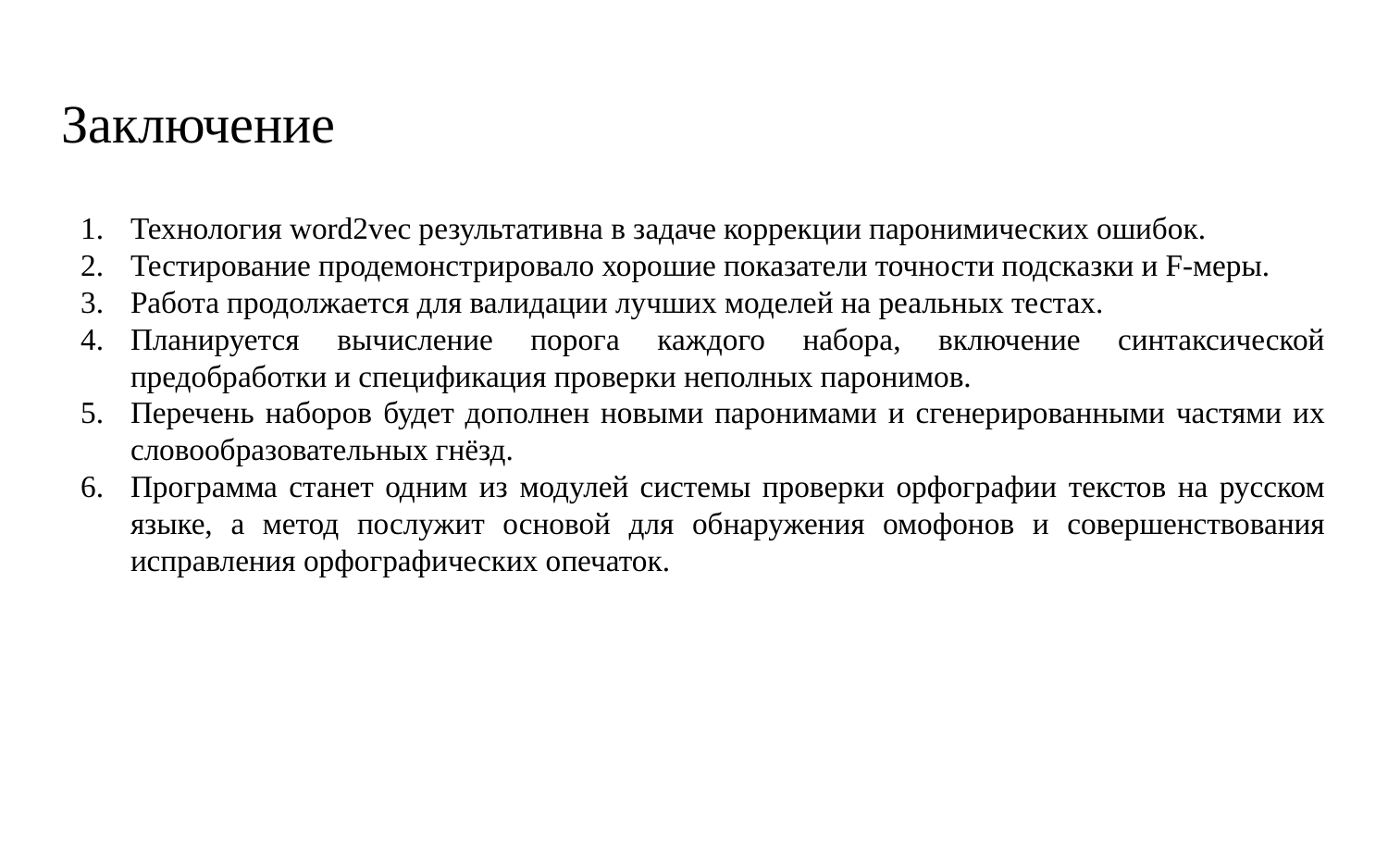

# Заключение
Технология word2vec результативна в задаче коррекции паронимических ошибок.
Тестирование продемонстрировало хорошие показатели точности подсказки и F-меры.
Работа продолжается для валидации лучших моделей на реальных тестах.
Планируется вычисление порога каждого набора, включение синтаксической предобработки и спецификация проверки неполных паронимов.
Перечень наборов будет дополнен новыми паронимами и сгенерированными частями их словообразовательных гнёзд.
Программа станет одним из модулей системы проверки орфографии текстов на русском языке, а метод послужит основой для обнаружения омофонов и совершенствования исправления орфографических опечаток.